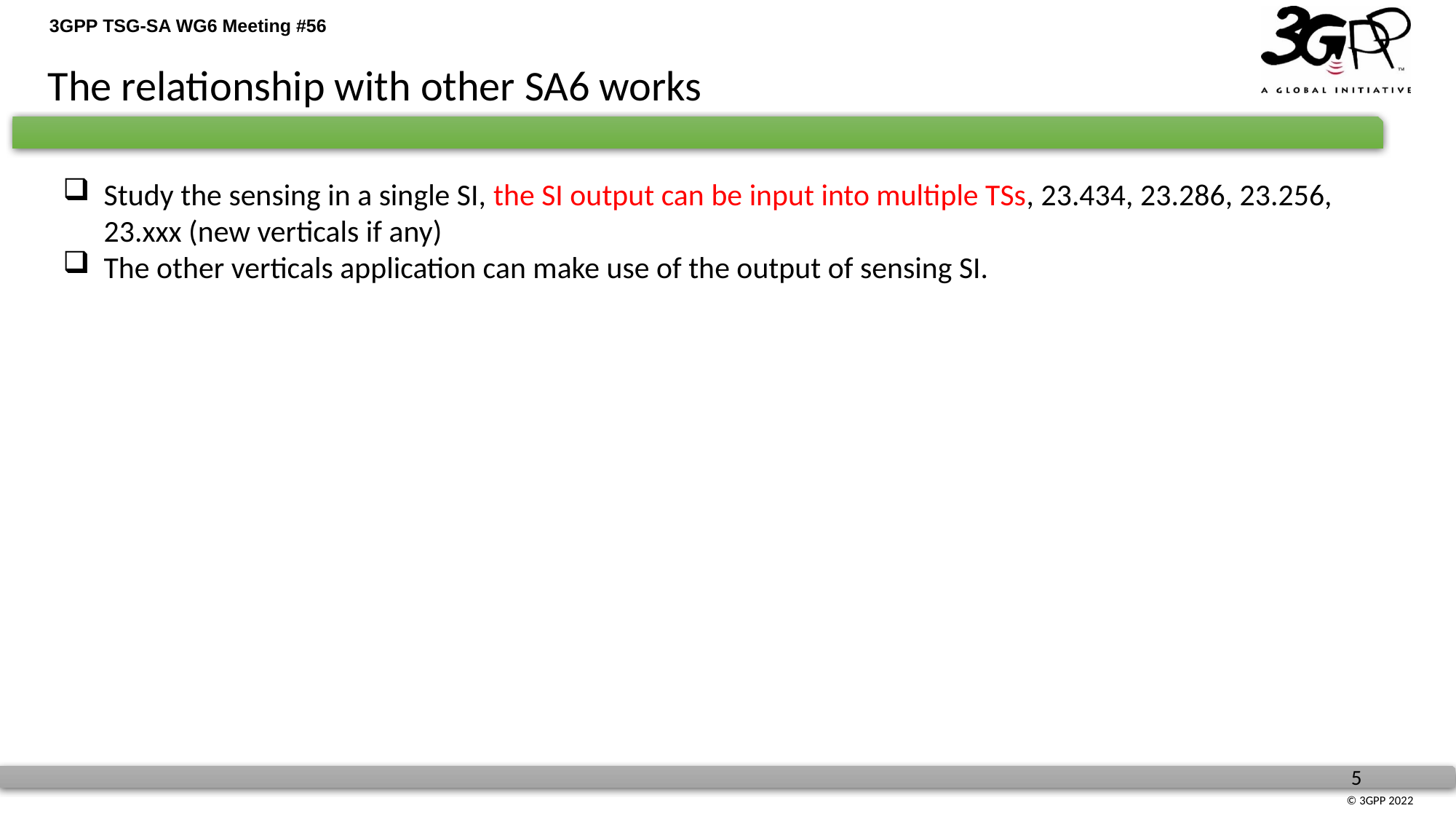

The relationship with other SA6 works
Study the sensing in a single SI, the SI output can be input into multiple TSs, 23.434, 23.286, 23.256, 23.xxx (new verticals if any)
The other verticals application can make use of the output of sensing SI.